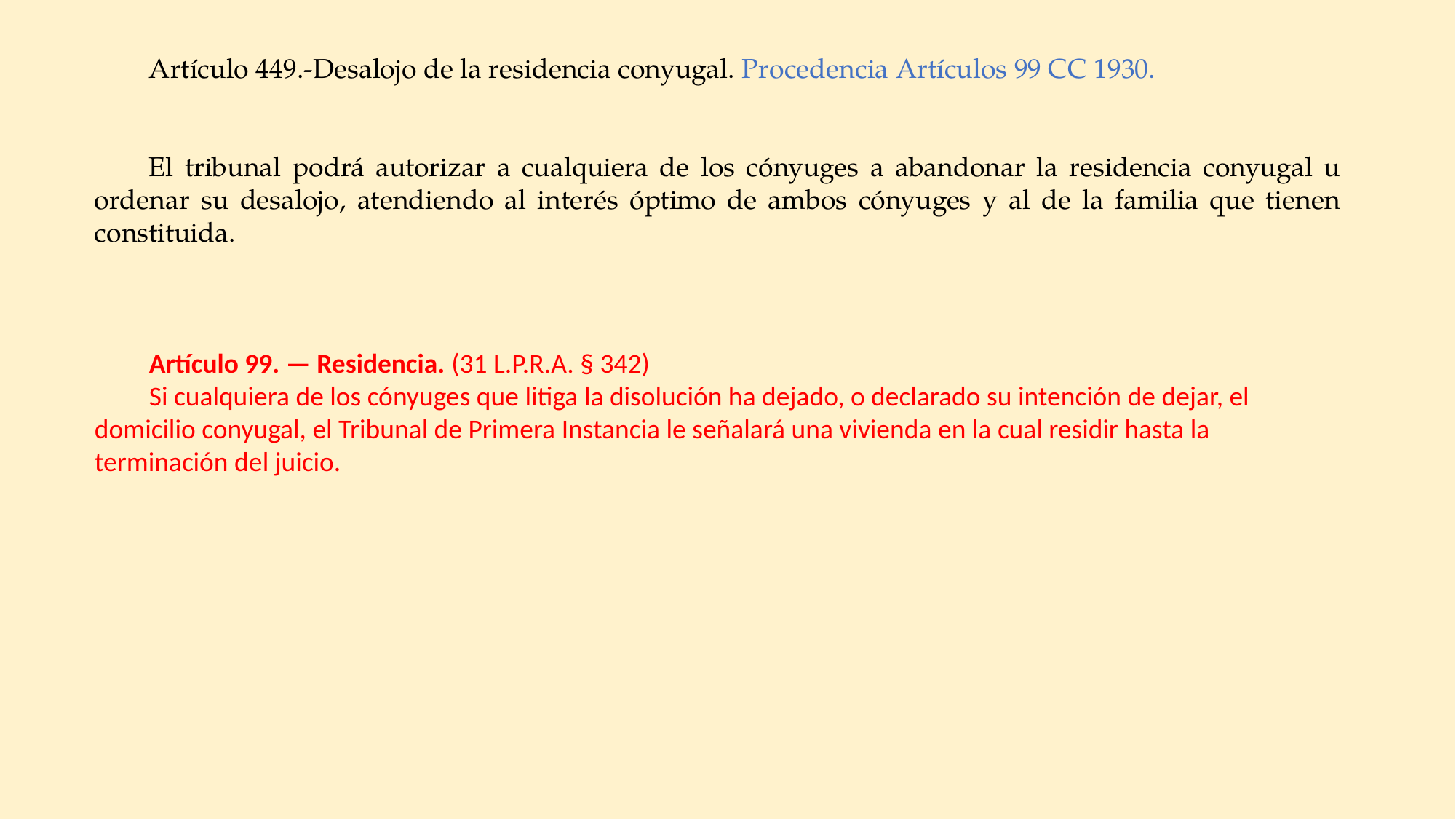

Artículo 449.-Desalojo de la residencia conyugal. Procedencia Artículos 99 CC 1930.

El tribunal podrá autorizar a cualquiera de los cónyuges a abandonar la residencia conyugal u ordenar su desalojo, atendiendo al interés óptimo de ambos cónyuges y al de la familia que tienen constituida.

Artículo 99. — Residencia. (31 L.P.R.A. § 342)
Si cualquiera de los cónyuges que litiga la disolución ha dejado, o declarado su intención de dejar, el domicilio conyugal, el Tribunal de Primera Instancia le señalará una vivienda en la cual residir hasta la terminación del juicio.